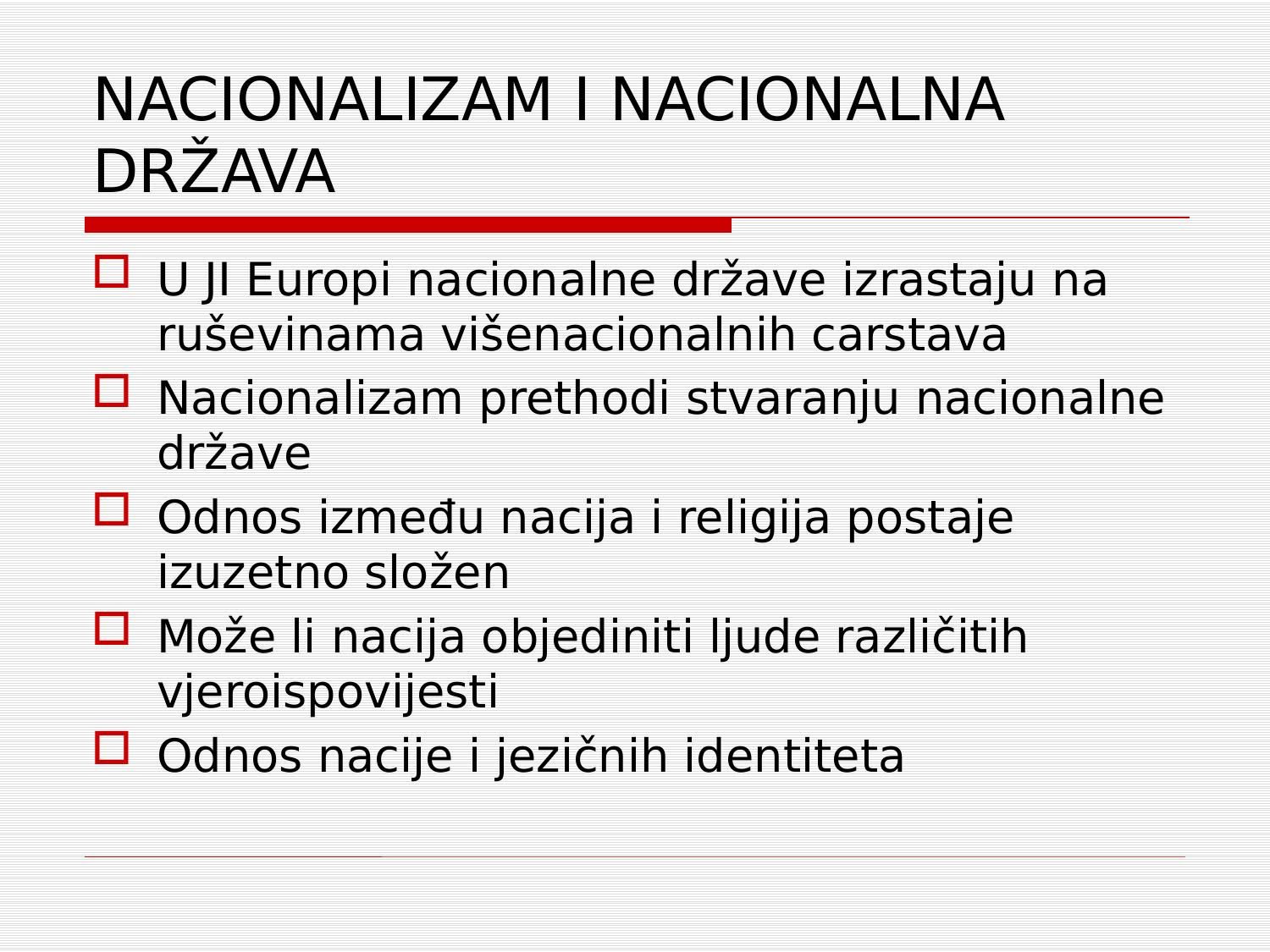

# NACIONALIZAM I NACIONALNA DRŽAVA
U JI Europi nacionalne države izrastaju na ruševinama višenacionalnih carstava
Nacionalizam prethodi stvaranju nacionalne države
Odnos između nacija i religija postaje izuzetno složen
Može li nacija objediniti ljude različitih vjeroispovijesti
Odnos nacije i jezičnih identiteta